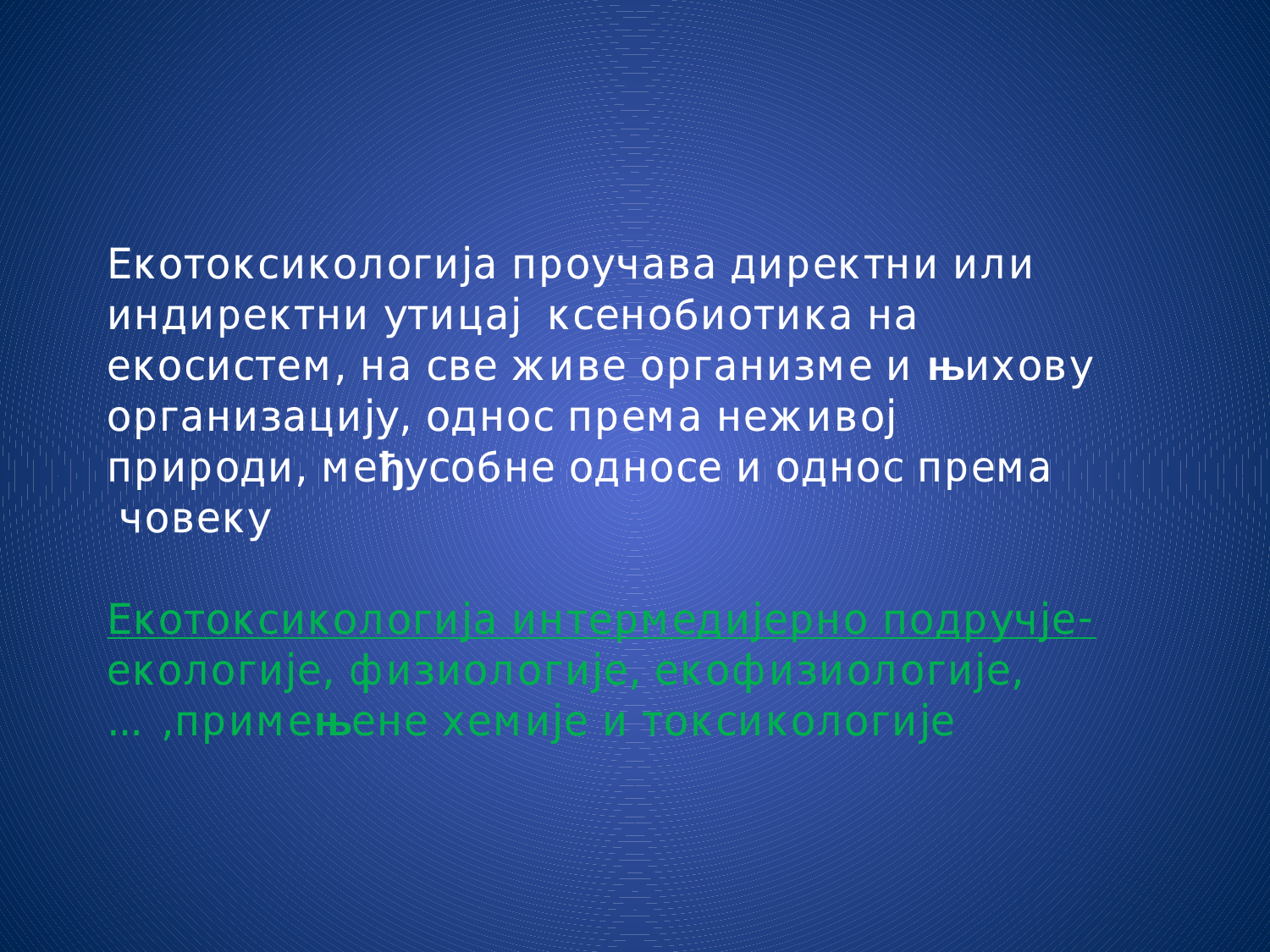

Екотоксикологија проучава директни или индиректни утицај  ксенобиотика на екосистем, на све живе организме и њихову организацију, однос према неживој природи, међусобне односе и однос према човеку

Екотоксикологија интермедијерно подручје- екологије, физиологије, екофизиологије, примењене хемије и токсикологије, …